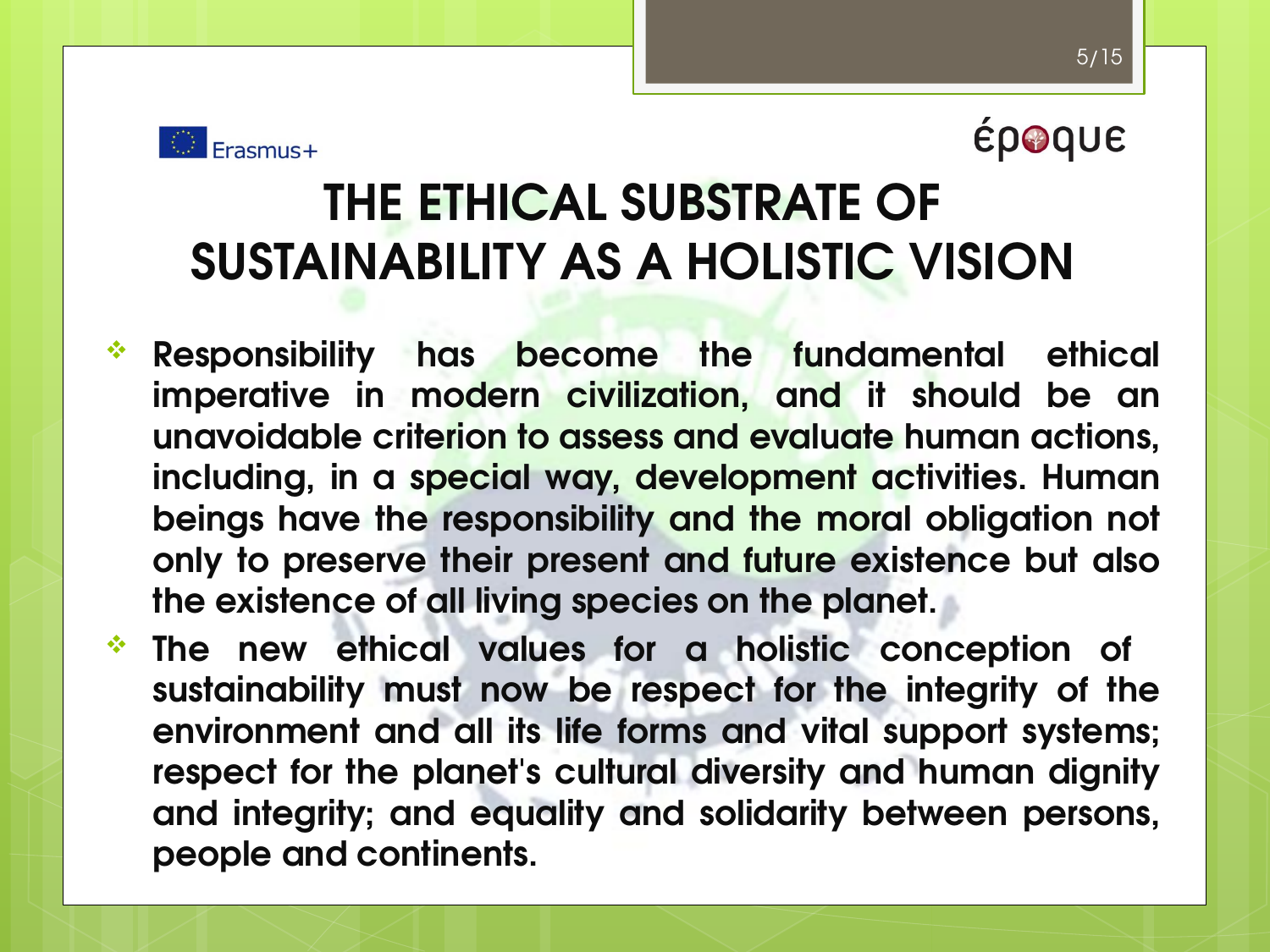

5/15
# THE ETHICAL SUBSTRATE OF SUSTAINABILITY AS A HOLISTIC VISION
Responsibility has become the fundamental ethical imperative in modern civilization, and it should be an unavoidable criterion to assess and evaluate human actions, including, in a special way, development activities. Human beings have the responsibility and the moral obligation not only to preserve their present and future existence but also the existence of all living species on the planet.
The new ethical values for a holistic conception of  sustainability must now be respect for the integrity of the environment and all its life forms and vital support systems; respect for the planet's cultural diversity and human dignity and integrity; and equality and solidarity between persons, people and continents.